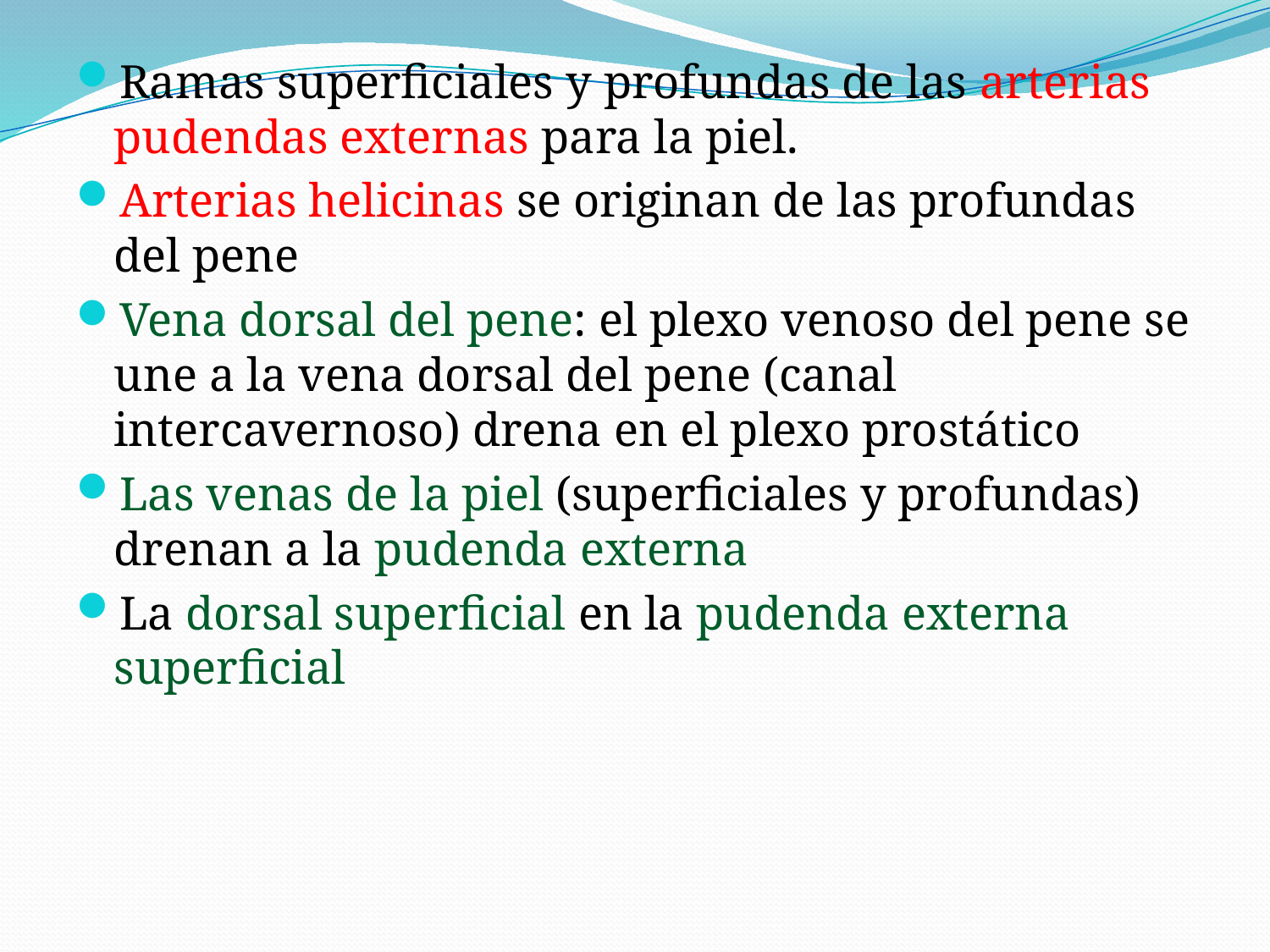

Ramas superficiales y profundas de las arterias pudendas externas para la piel.
Arterias helicinas se originan de las profundas del pene
Vena dorsal del pene: el plexo venoso del pene se une a la vena dorsal del pene (canal intercavernoso) drena en el plexo prostático
Las venas de la piel (superficiales y profundas) drenan a la pudenda externa
La dorsal superficial en la pudenda externa superficial